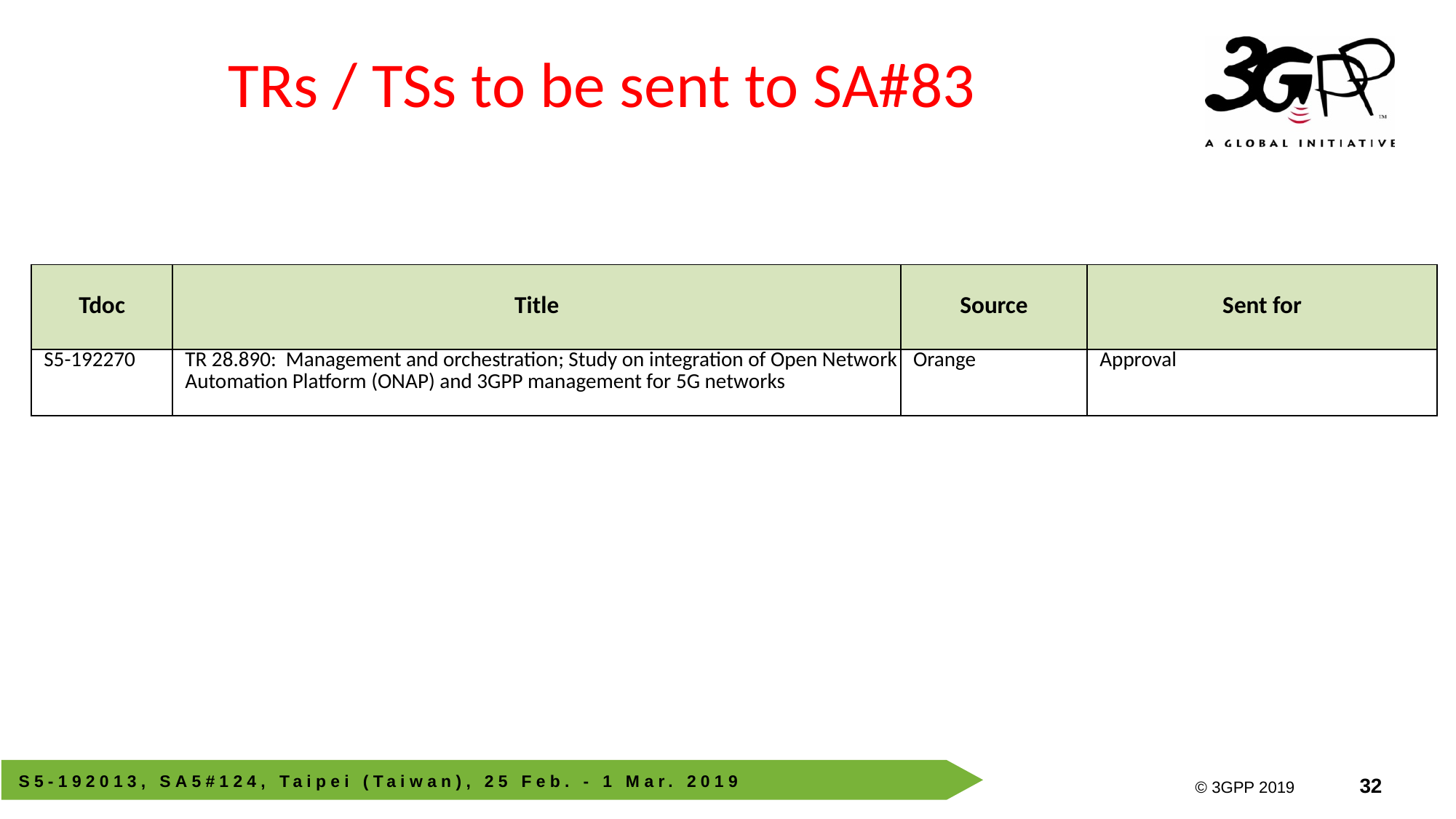

# TRs / TSs to be sent to SA#83
| Tdoc | Title | Source | Sent for |
| --- | --- | --- | --- |
| S5-192270 | TR 28.890: Management and orchestration; Study on integration of Open Network Automation Platform (ONAP) and 3GPP management for 5G networks | Orange | Approval |